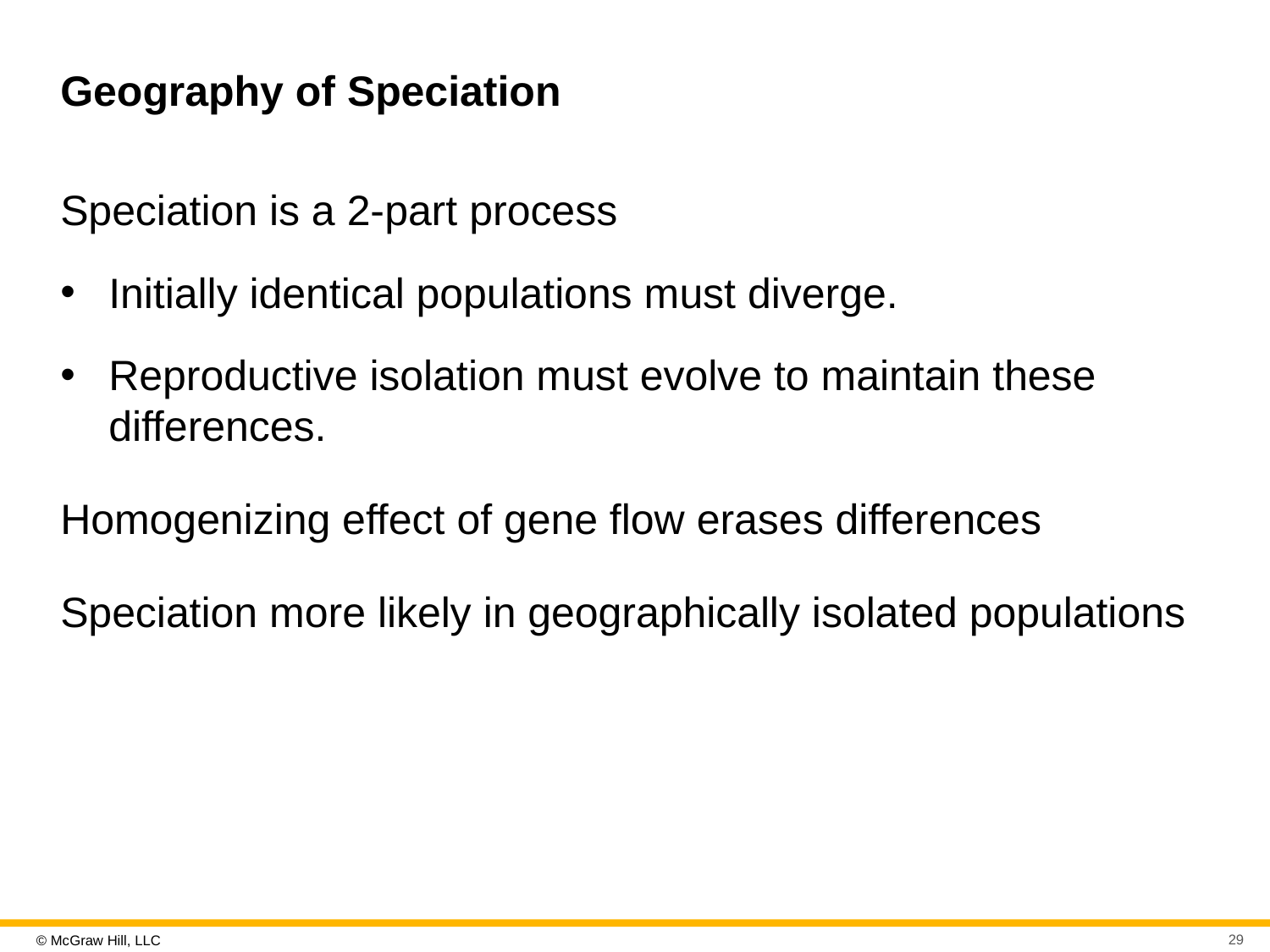

# Geography of Speciation
Speciation is a 2-part process
Initially identical populations must diverge.
Reproductive isolation must evolve to maintain these differences.
Homogenizing effect of gene flow erases differences
Speciation more likely in geographically isolated populations
29